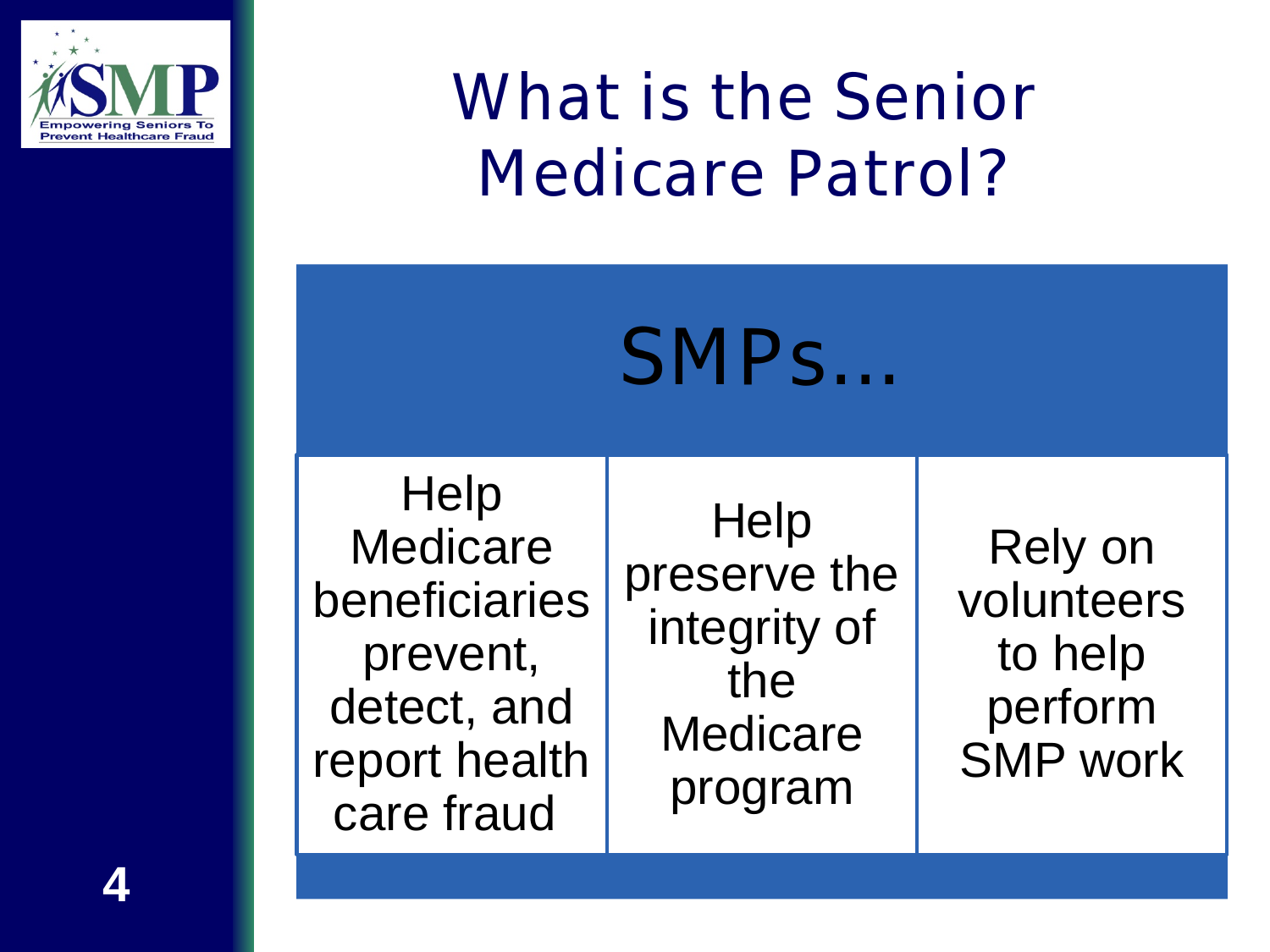

# What is the Senior Medicare Patrol?
SMPs...
Help Medicare beneficiaries prevent, detect, and report health care fraud
Help preserve the integrity of the Medicare program
Rely on volunteers to help perform SMP work
4